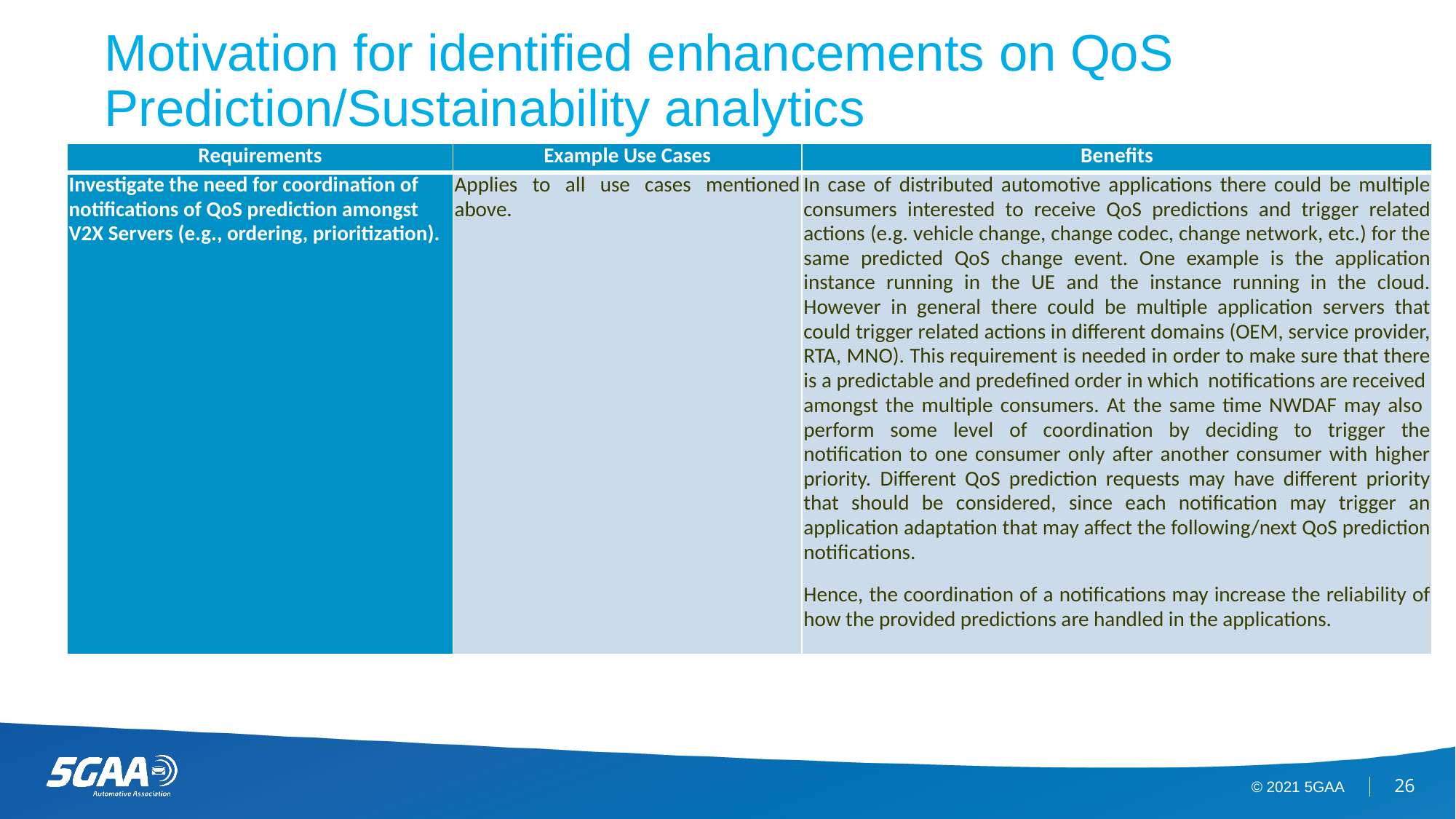

# Motivation for identified enhancements on QoS Prediction/Sustainability analytics
| Requirements | Example Use Cases | Benefits |
| --- | --- | --- |
| Investigate the need for coordination of notifications of QoS prediction amongst V2X Servers (e.g., ordering, prioritization). | Applies to all use cases mentioned above. | In case of distributed automotive applications there could be multiple consumers interested to receive QoS predictions and trigger related actions (e.g. vehicle change, change codec, change network, etc.) for the same predicted QoS change event. One example is the application instance running in the UE and the instance running in the cloud. However in general there could be multiple application servers that could trigger related actions in different domains (OEM, service provider, RTA, MNO). This requirement is needed in order to make sure that there is a predictable and predefined order in which notifications are received amongst the multiple consumers. At the same time NWDAF may also perform some level of coordination by deciding to trigger the notification to one consumer only after another consumer with higher priority. Different QoS prediction requests may have different priority that should be considered, since each notification may trigger an application adaptation that may affect the following/next QoS prediction notifications. Hence, the coordination of a notifications may increase the reliability of how the provided predictions are handled in the applications. |